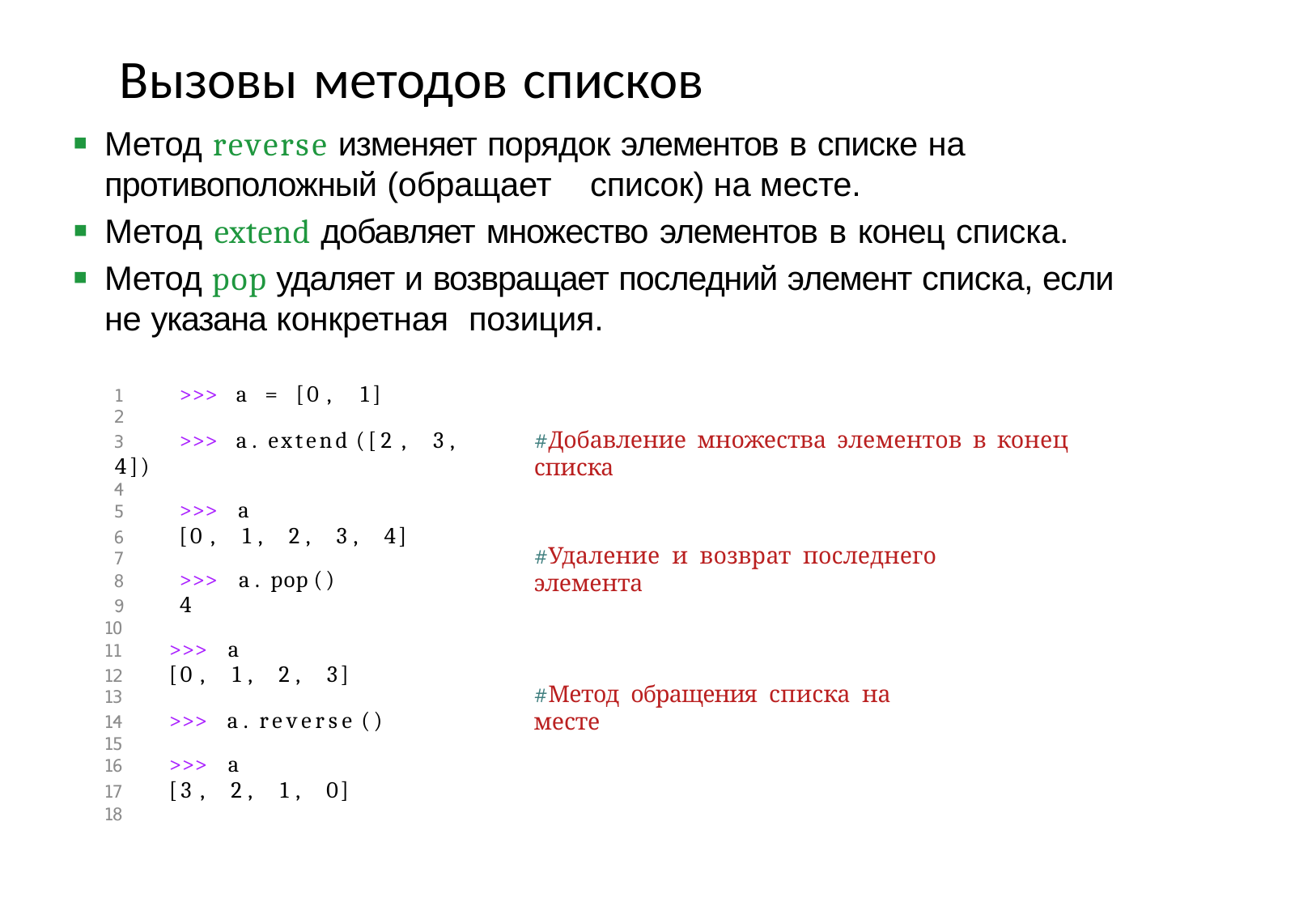

# Вызовы методов списков
Метод reverse изменяет порядок элементов в списке на противоположный (обращает 	список) на месте.
Метод extend добавляет множество элементов в конец списка.
Метод pop удаляет и возвращает последний элемент списка, если не указана конкретная 	позиция.
1	>>> a = [0 , 1]
2
3	>>> a. extend ([2 , 3 , 4])
4
5	>>>  a
6	[0 , 1 , 2 , 3 , 4]
7
8	>>>  a. pop ()
9	4
10
11	>>>  a
12	[0 , 1 , 2 , 3]
13
14	>>> a. reverse ()
15
16	>>>  a
17	[3 , 2 , 1 , 0]
18
#Добавление множества элементов в конец списка
#Удаление и возврат последнего элемента
#Метод обращения списка на месте